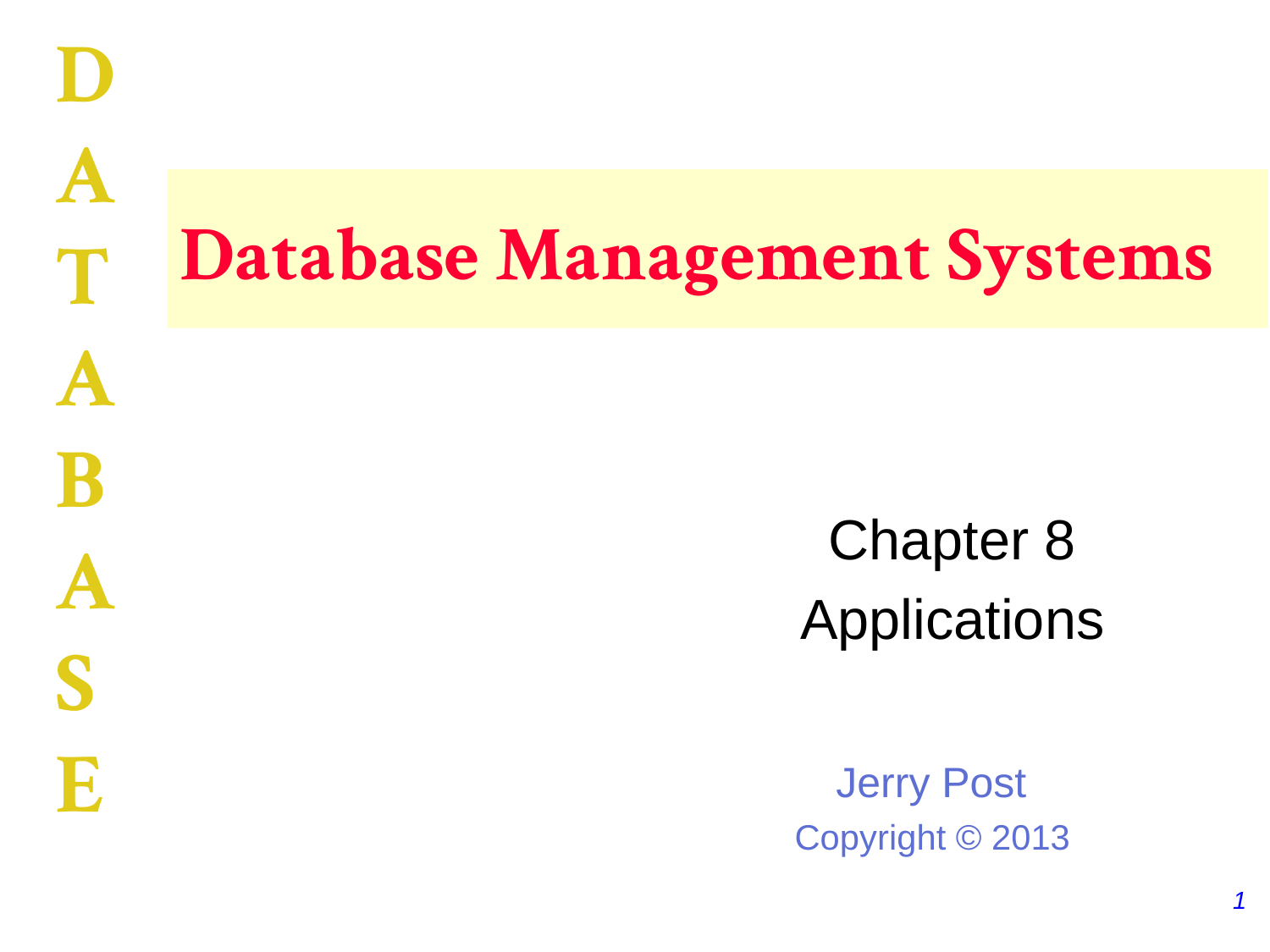

# Database Management Systems
Chapter 8
Applications
1